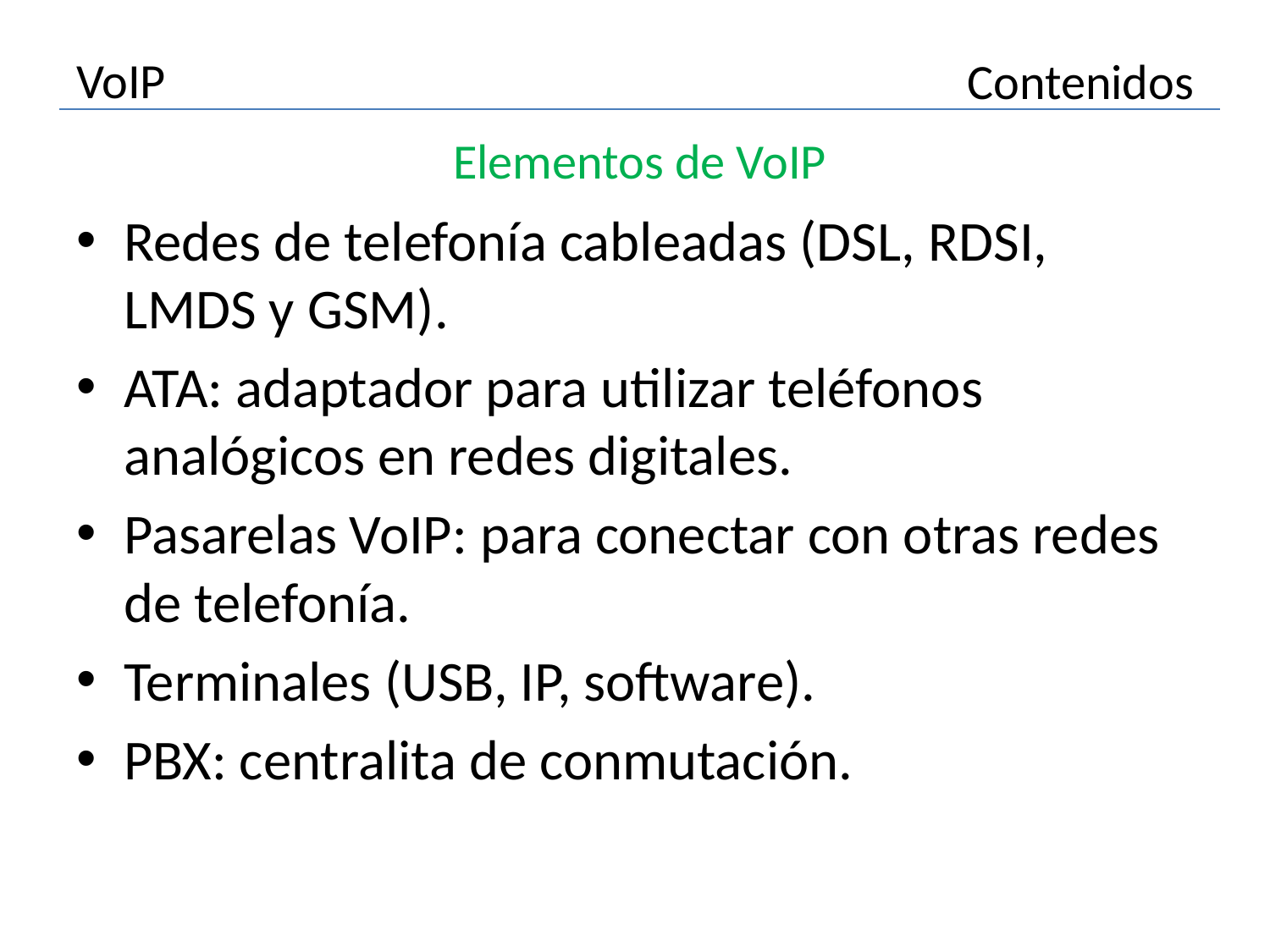

# VoIP
Contenidos
Elementos de VoIP
Redes de telefonía cableadas (DSL, RDSI, LMDS y GSM).
ATA: adaptador para utilizar teléfonos analógicos en redes digitales.
Pasarelas VoIP: para conectar con otras redes de telefonía.
Terminales (USB, IP, software).
PBX: centralita de conmutación.